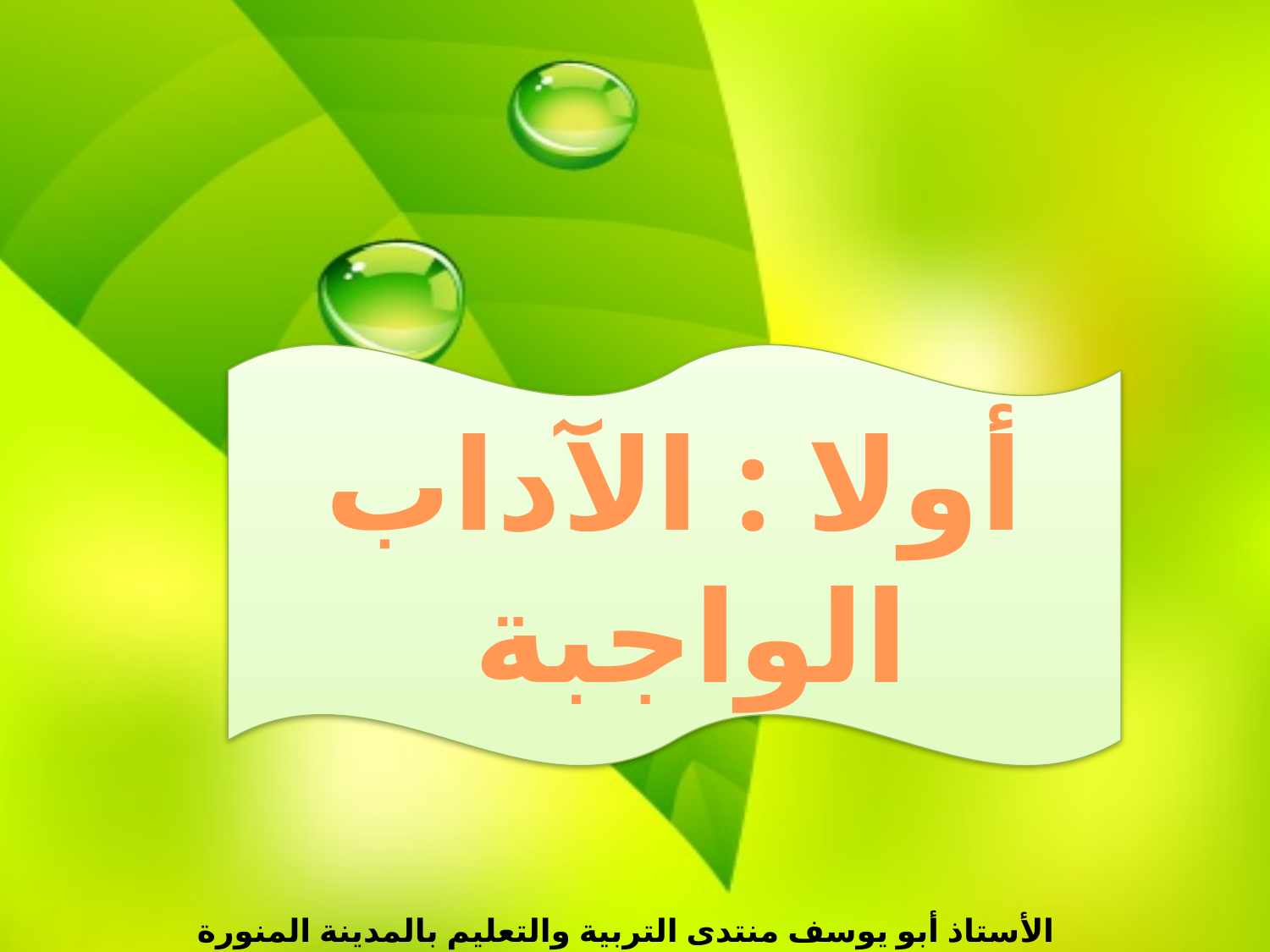

أولا : الآداب الواجبة
الأستاذ أبو يوسف منتدى التربية والتعليم بالمدينة المنورة